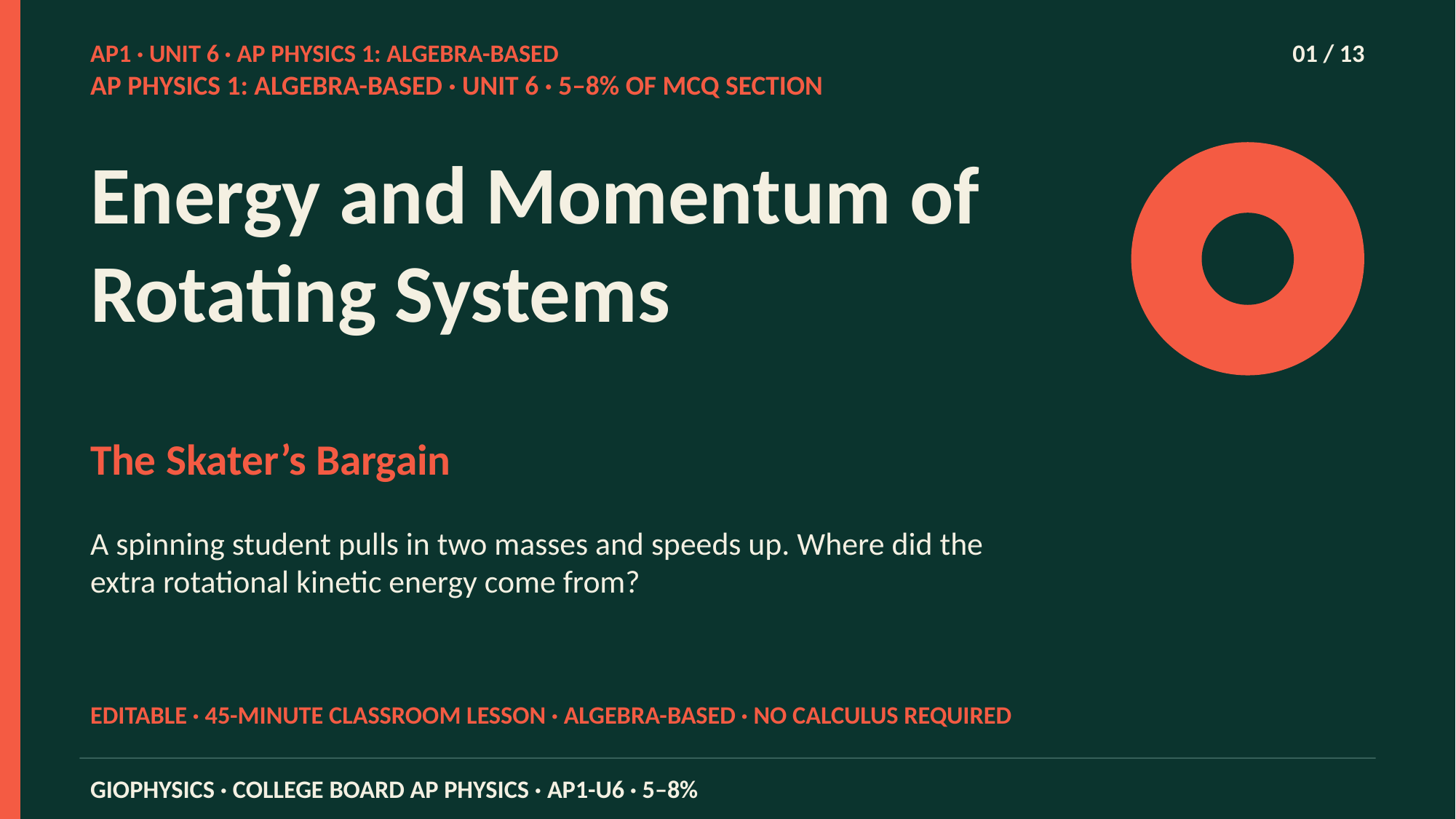

AP1 · UNIT 6 · AP PHYSICS 1: ALGEBRA-BASED
01 / 13
AP PHYSICS 1: ALGEBRA-BASED · UNIT 6 · 5–8% OF MCQ SECTION
Energy and Momentum of Rotating Systems

The Skater’s Bargain
A spinning student pulls in two masses and speeds up. Where did the extra rotational kinetic energy come from?
EDITABLE · 45-MINUTE CLASSROOM LESSON · ALGEBRA-BASED · NO CALCULUS REQUIRED

GIOPHYSICS · COLLEGE BOARD AP PHYSICS · AP1-U6 · 5–8%